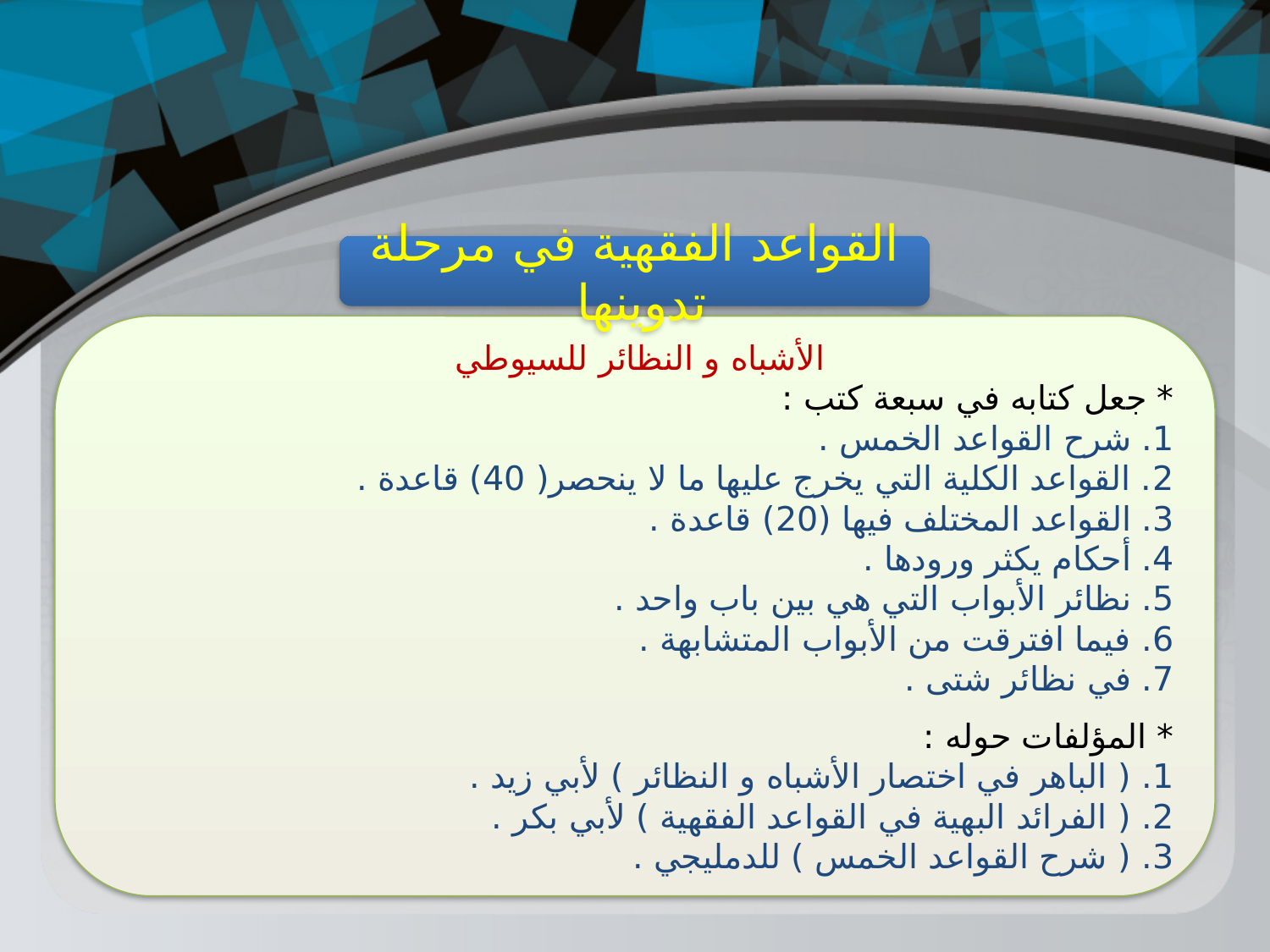

القواعد الفقهية في مرحلة تدوينها
الأشباه و النظائر للسيوطي
* جعل كتابه في سبعة كتب :
1. شرح القواعد الخمس .
2. القواعد الكلية التي يخرج عليها ما لا ينحصر( 40) قاعدة .
3. القواعد المختلف فيها (20) قاعدة .
4. أحكام يكثر ورودها .
5. نظائر الأبواب التي هي بين باب واحد .
6. فيما افترقت من الأبواب المتشابهة .
7. في نظائر شتى .

* المؤلفات حوله :
1. ( الباهر في اختصار الأشباه و النظائر ) لأبي زيد .
2. ( الفرائد البهية في القواعد الفقهية ) لأبي بكر .
3. ( شرح القواعد الخمس ) للدمليجي .